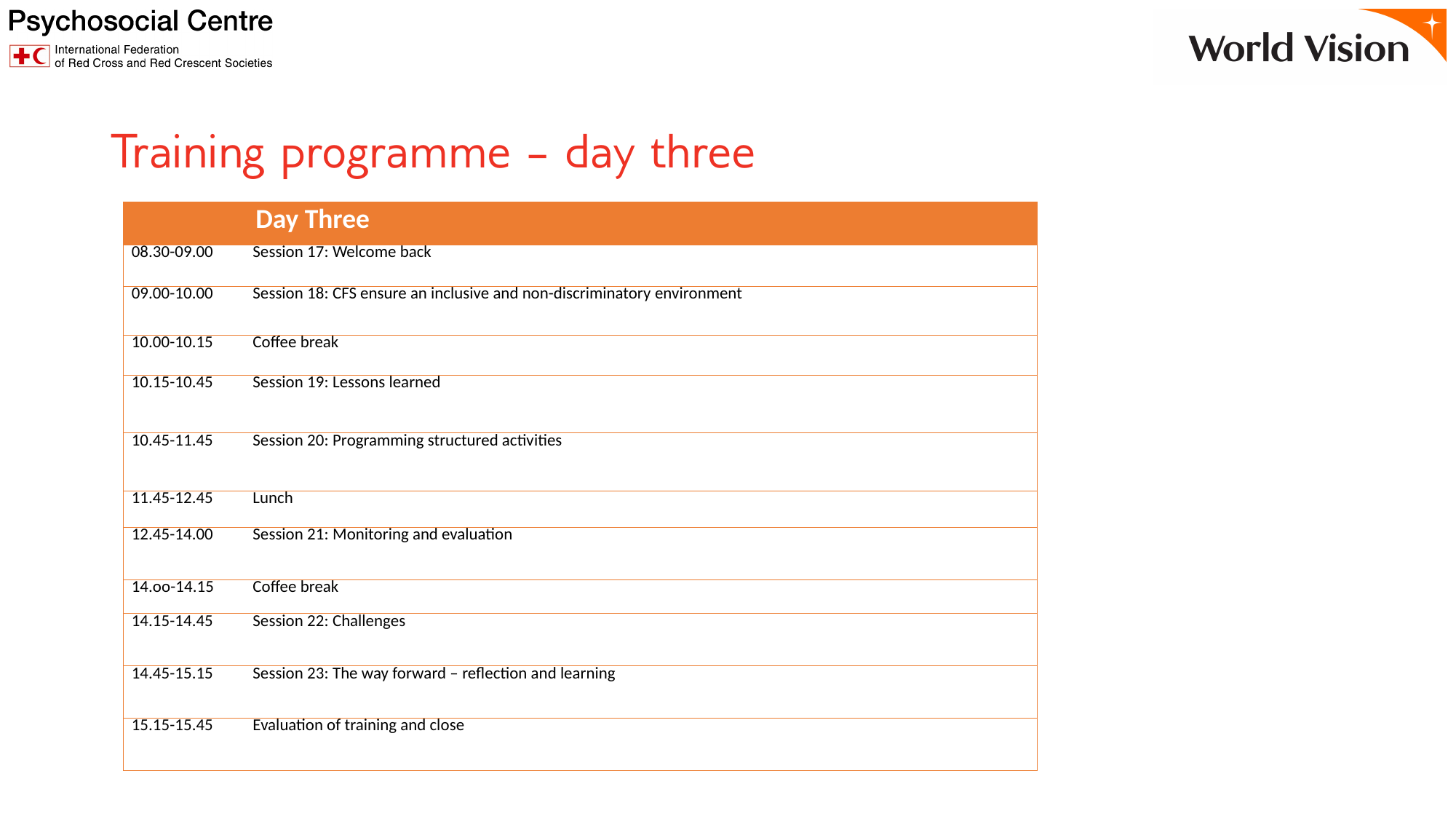

# Training programme – day three
|  | Day Three |
| --- | --- |
| 08.30-09.00 | Session 17: Welcome back |
| 09.00-10.00 | Session 18: CFS ensure an inclusive and non-discriminatory environment |
| 10.00-10.15 | Coffee break |
| 10.15-10.45 | Session 19: Lessons learned |
| 10.45-11.45 | Session 20: Programming structured activities |
| 11.45-12.45 | Lunch |
| 12.45-14.00 | Session 21: Monitoring and evaluation |
| 14.oo-14.15 | Coffee break |
| 14.15-14.45 | Session 22: Challenges |
| 14.45-15.15 | Session 23: The way forward – reflection and learning |
| 15.15-15.45 | Evaluation of training and close |